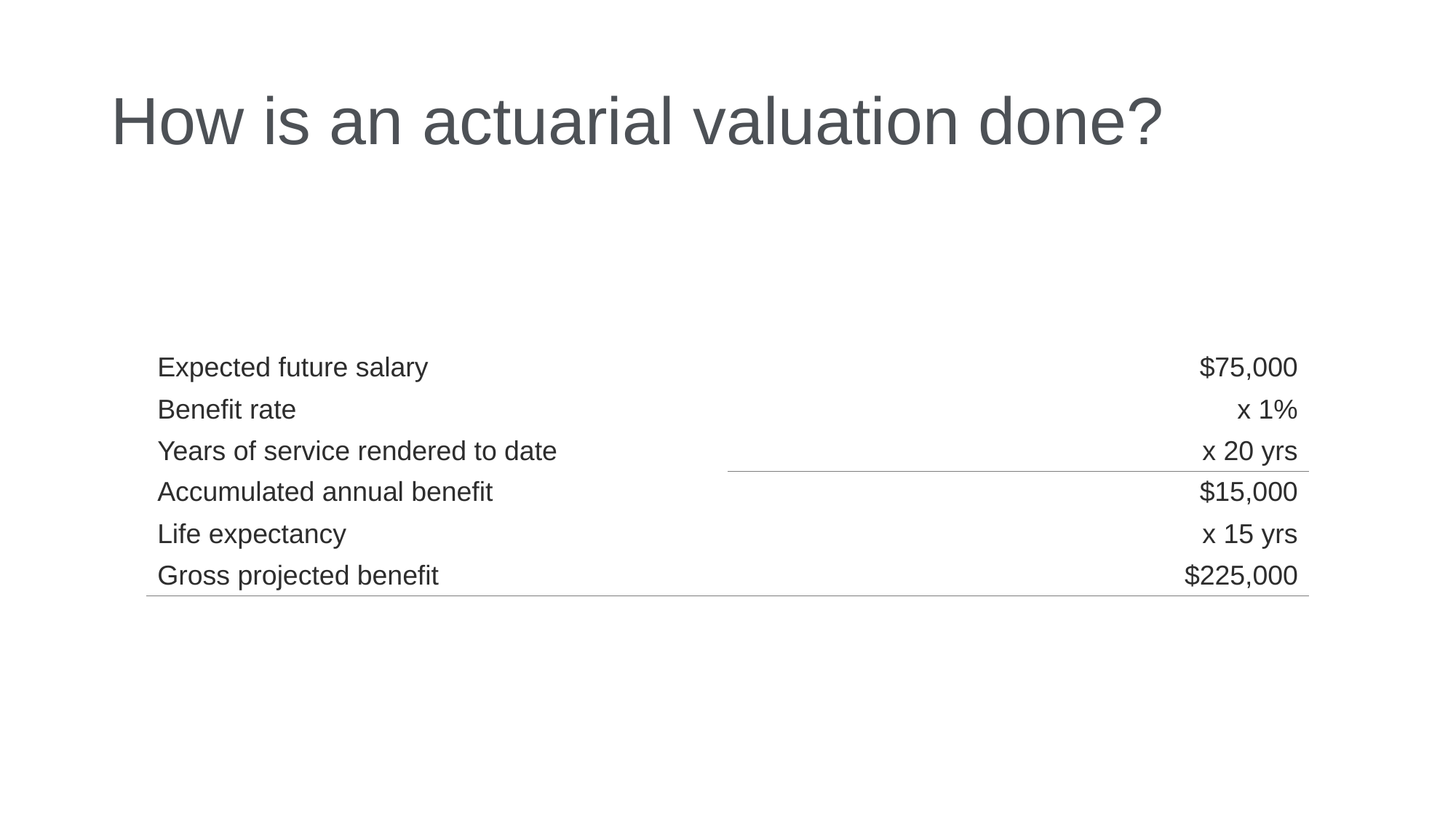

# How is an actuarial valuation done?
| Expected future salary | $75,000 |
| --- | --- |
| Benefit rate | x 1% |
| Years of service rendered to date | x 20 yrs |
| Accumulated annual benefit | $15,000 |
| Life expectancy | x 15 yrs |
| Gross projected benefit | $225,000 |